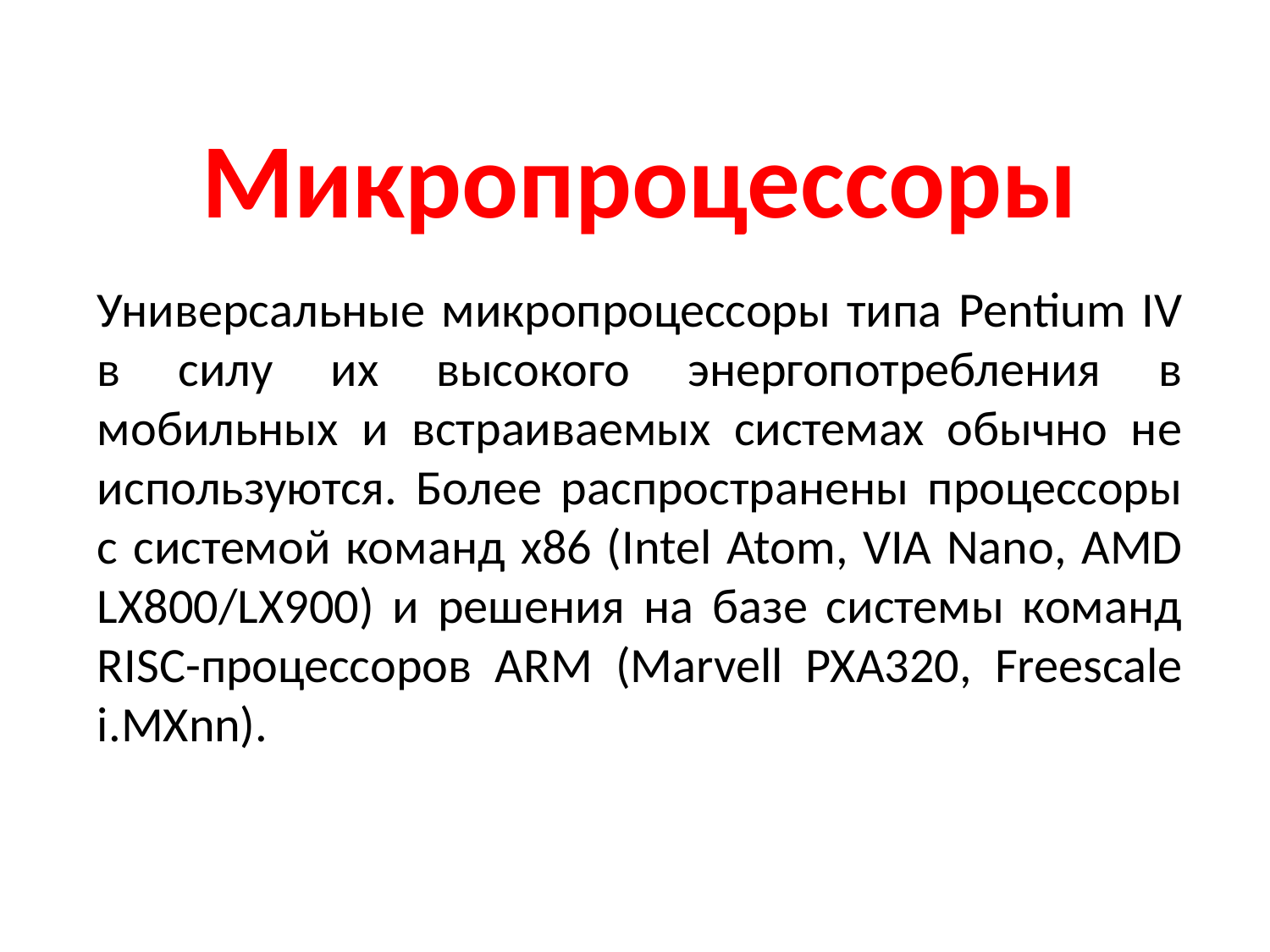

Микропроцессоры

Универсальные микропроцессоры типа Pentium IV в силу их высокого энергопотребления в мобильных и встраиваемых системах обычно не используются. Более распространены процессоры с системой команд x86 (Intel Atom, VIA Nano, AMD LX800/LX900) и решения на базе системы команд RISC-процессоров ARM (Marvell PXA320, Freescale i.MXnn).